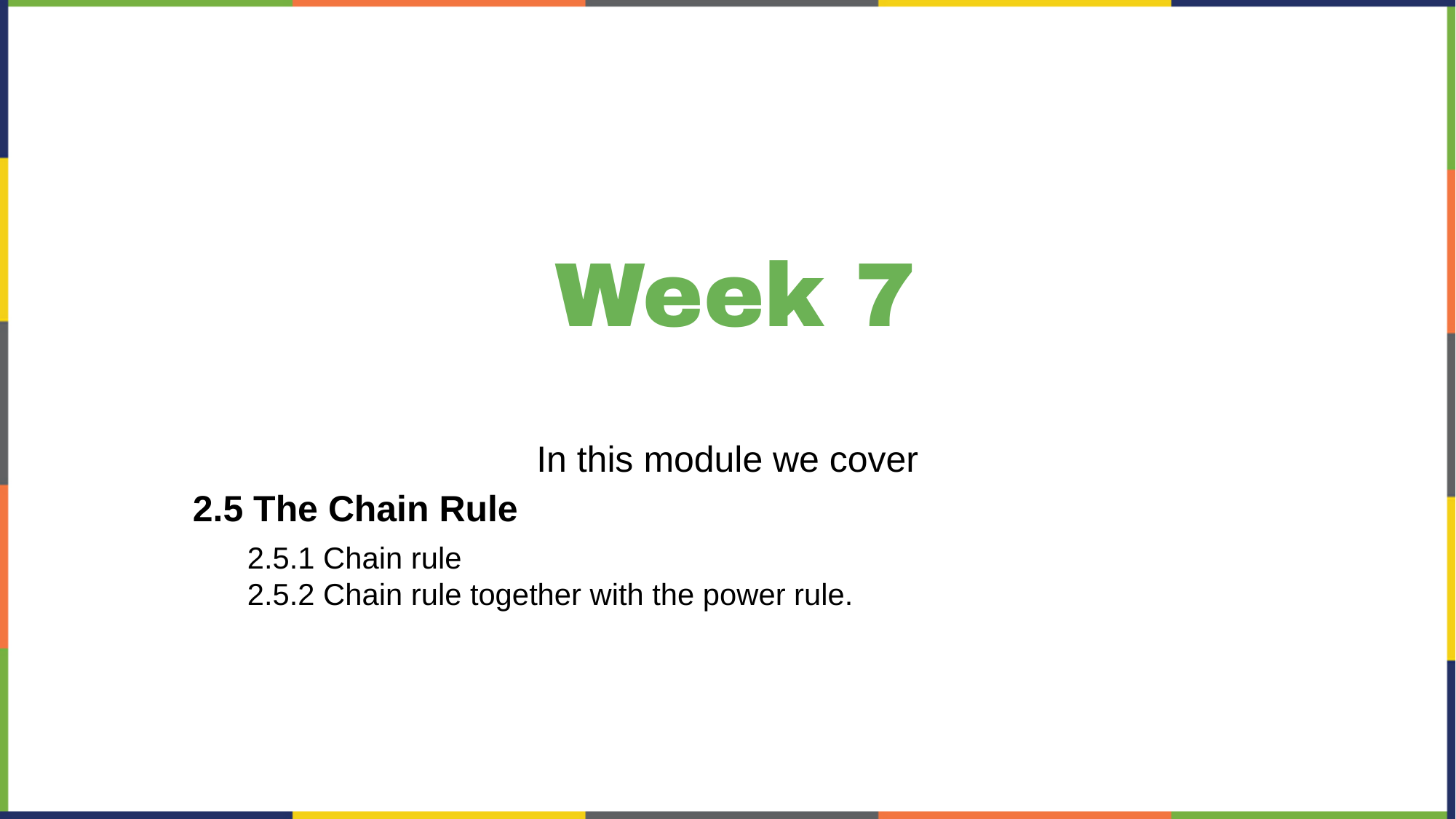

# Week 7
In this module we cover
2.5 The Chain Rule
2.5.1 Chain rule
2.5.2 Chain rule together with the power rule.